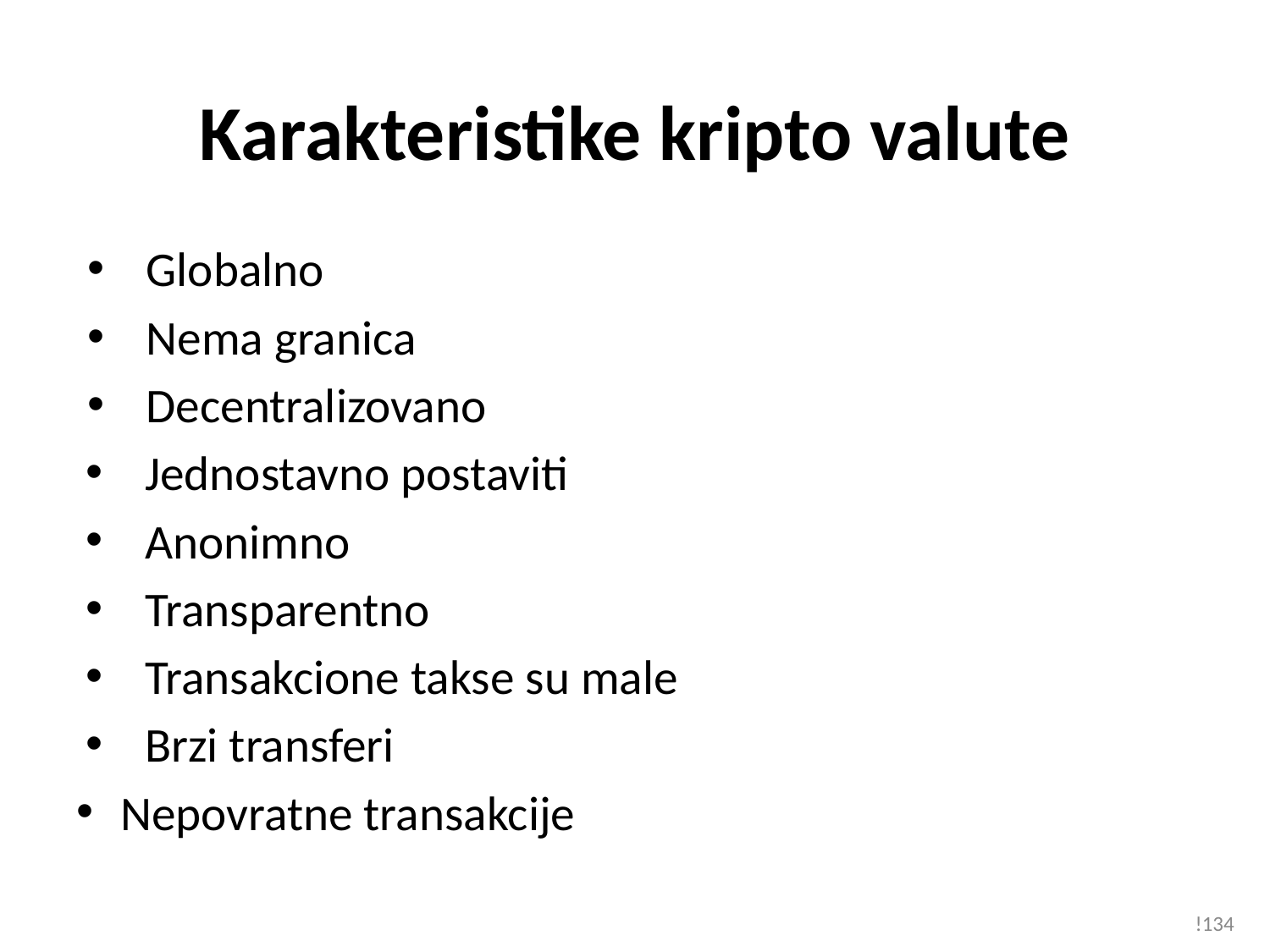

# Karakteristike kripto valute
Globalno
Nema granica
Decentralizovano
Jednostavno postaviti
Anonimno
Transparentno
Transakcione takse su male
Brzi transferi
Nepovratne transakcije

!134